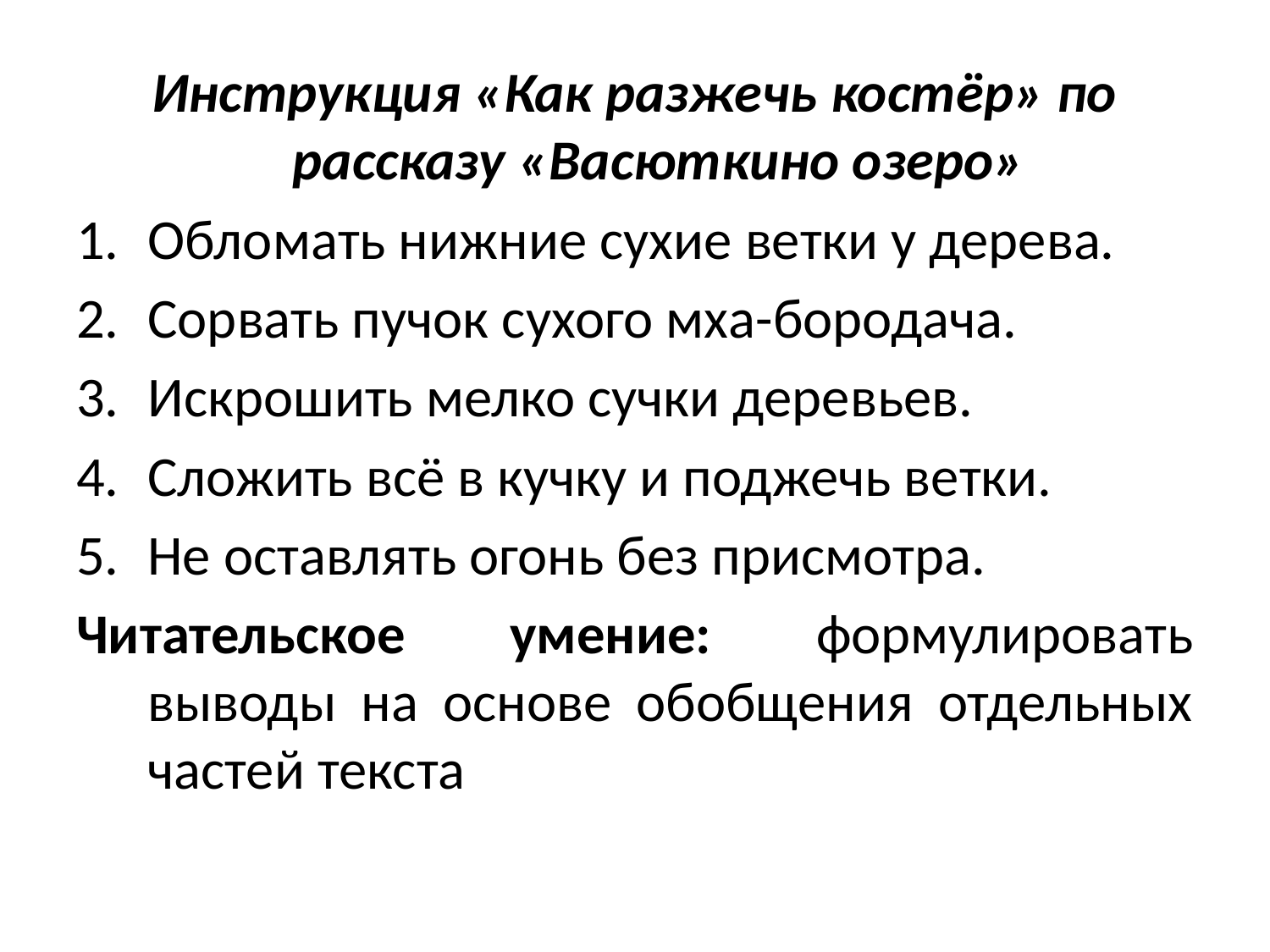

#
Инструкция «Как разжечь костёр» по рассказу «Васюткино озеро»
Обломать нижние сухие ветки у дерева.
Сорвать пучок сухого мха-бородача.
Искрошить мелко сучки деревьев.
Сложить всё в кучку и поджечь ветки.
Не оставлять огонь без присмотра.
Читательское умение: формулировать выводы на основе обобщения отдельных частей текста